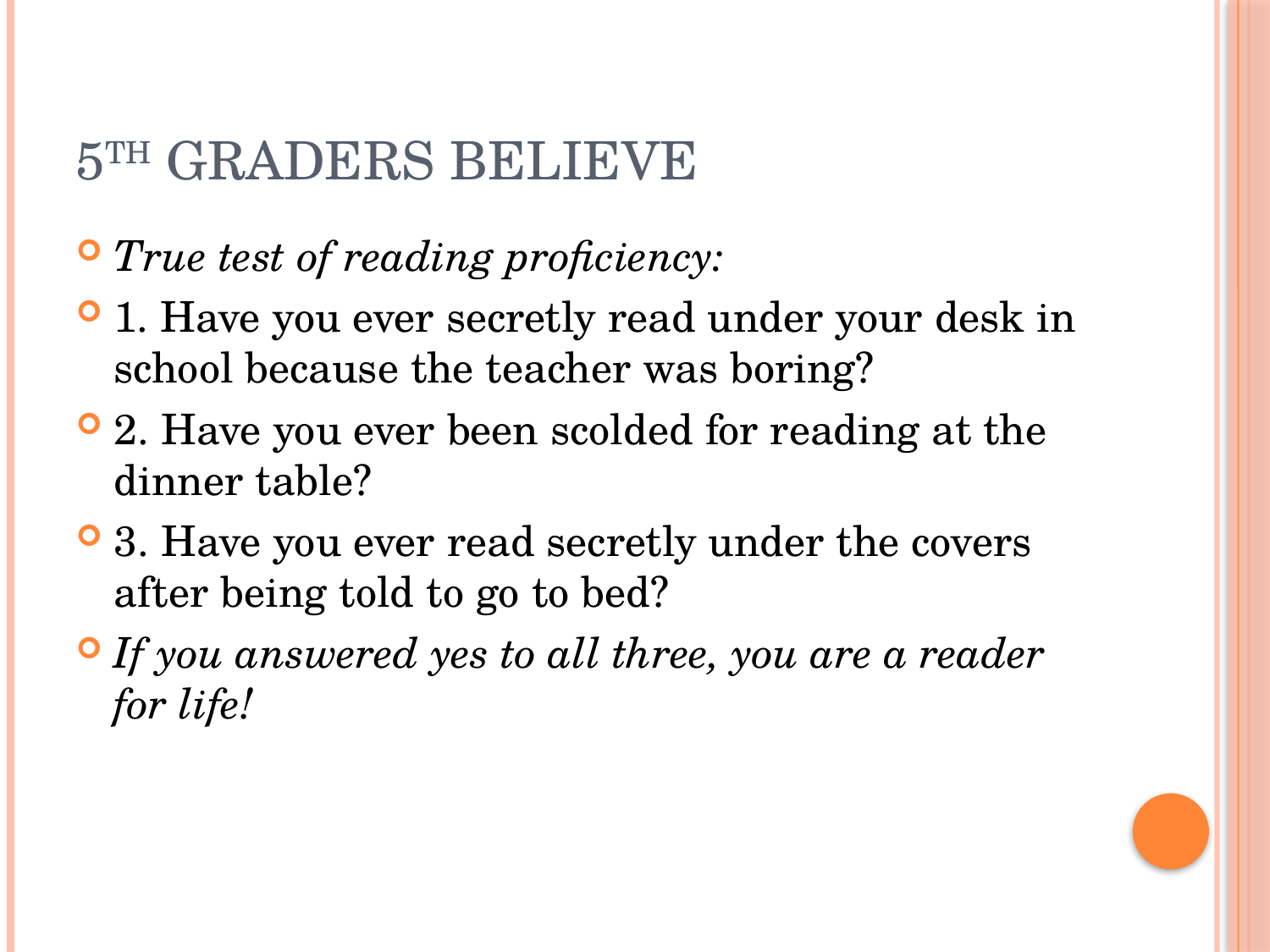

# 5th Graders Believe
True test of reading proficiency:
1. Have you ever secretly read under your desk in school because the teacher was boring?
2. Have you ever been scolded for reading at the dinner table?
3. Have you ever read secretly under the covers after being told to go to bed?
If you answered yes to all three, you are a reader for life!